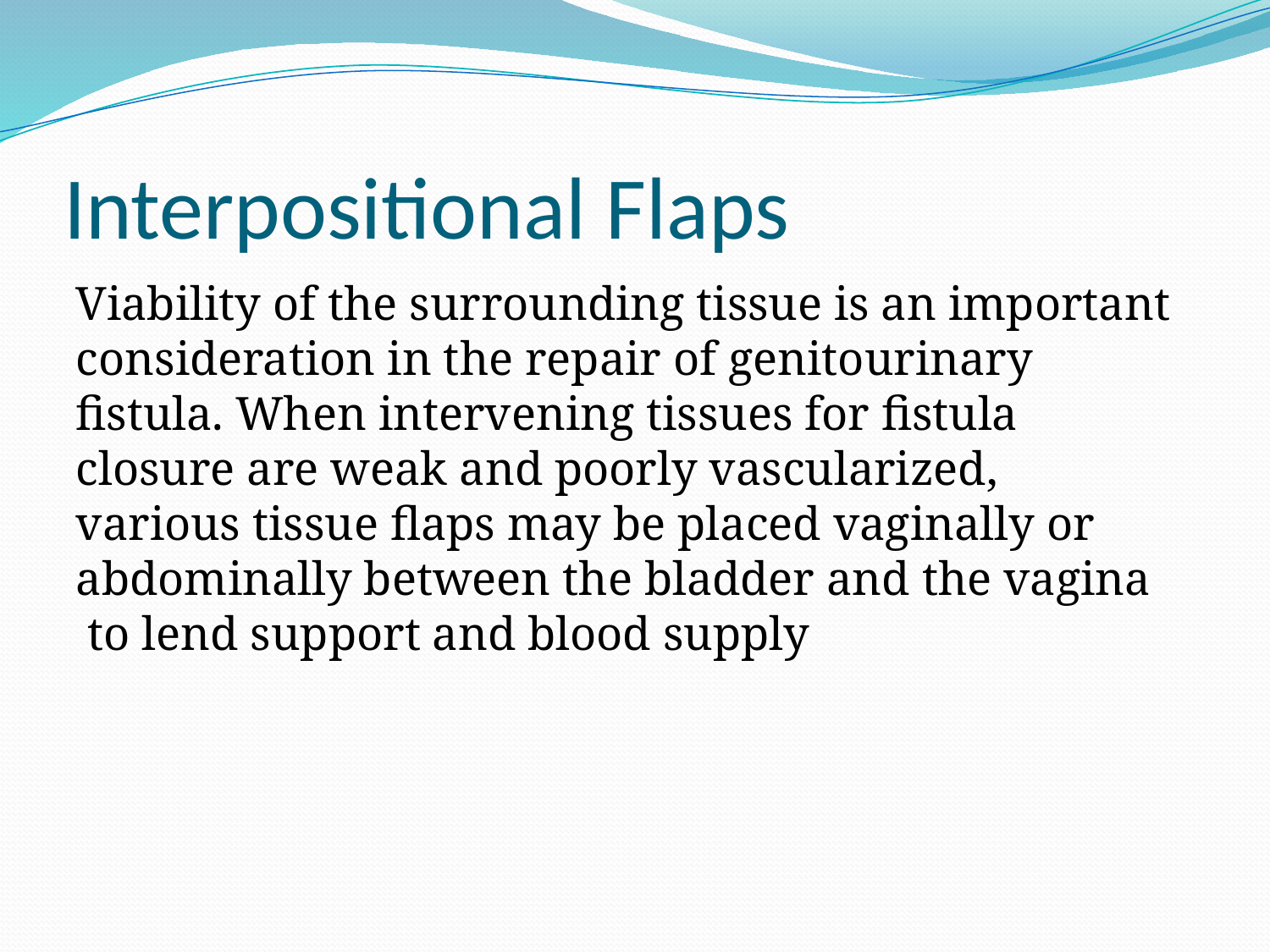

# Interpositional Flaps
Viability of the surrounding tissue is an important consideration in the repair of genitourinary fistula. When intervening tissues for fistula closure are weak and poorly vascularized, various tissue flaps may be placed vaginally or abdominally between the bladder and the vagina to lend support and blood supply